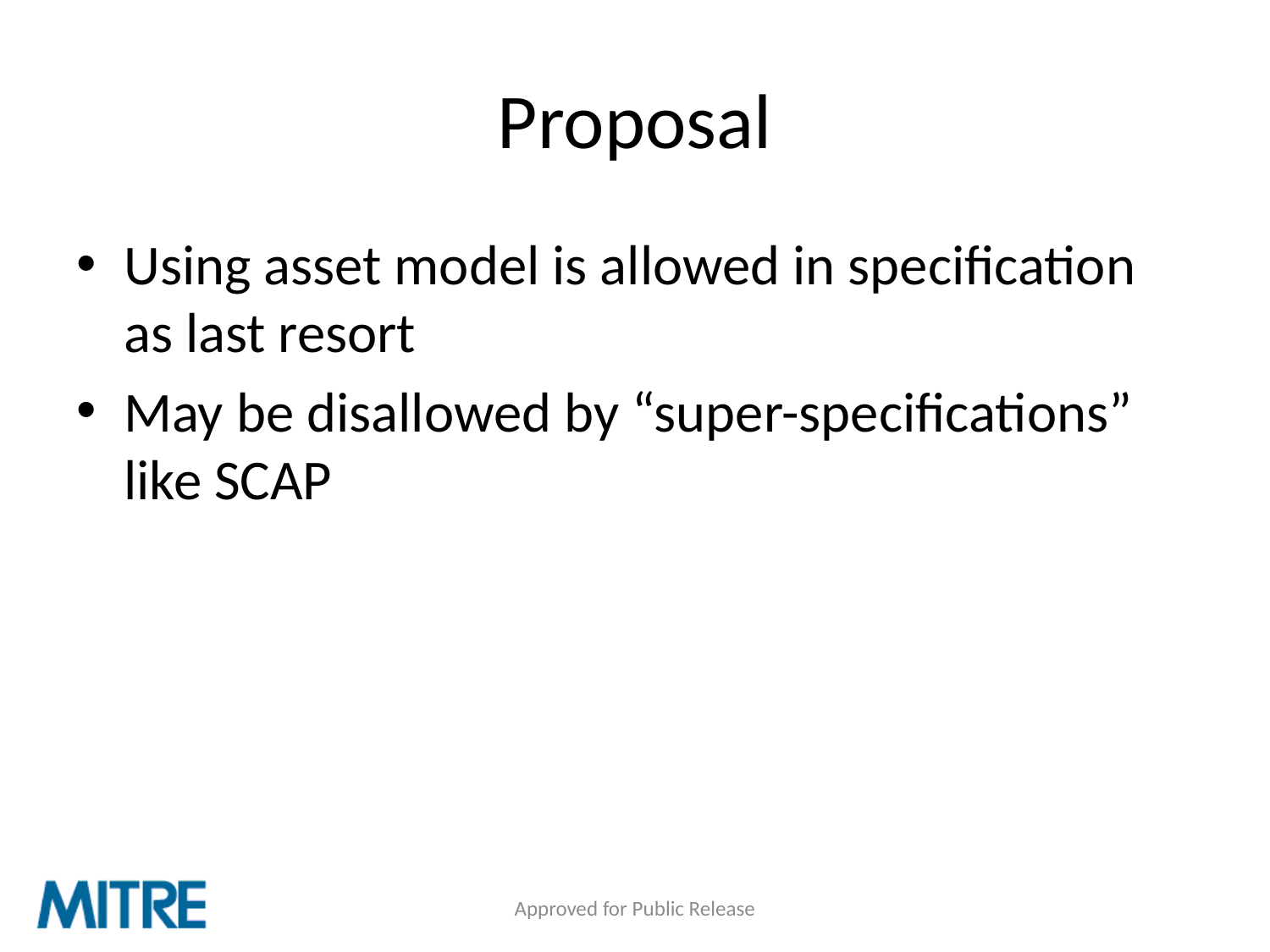

# Proposal
Using asset model is allowed in specification as last resort
May be disallowed by “super-specifications” like SCAP

Approved for Public Release